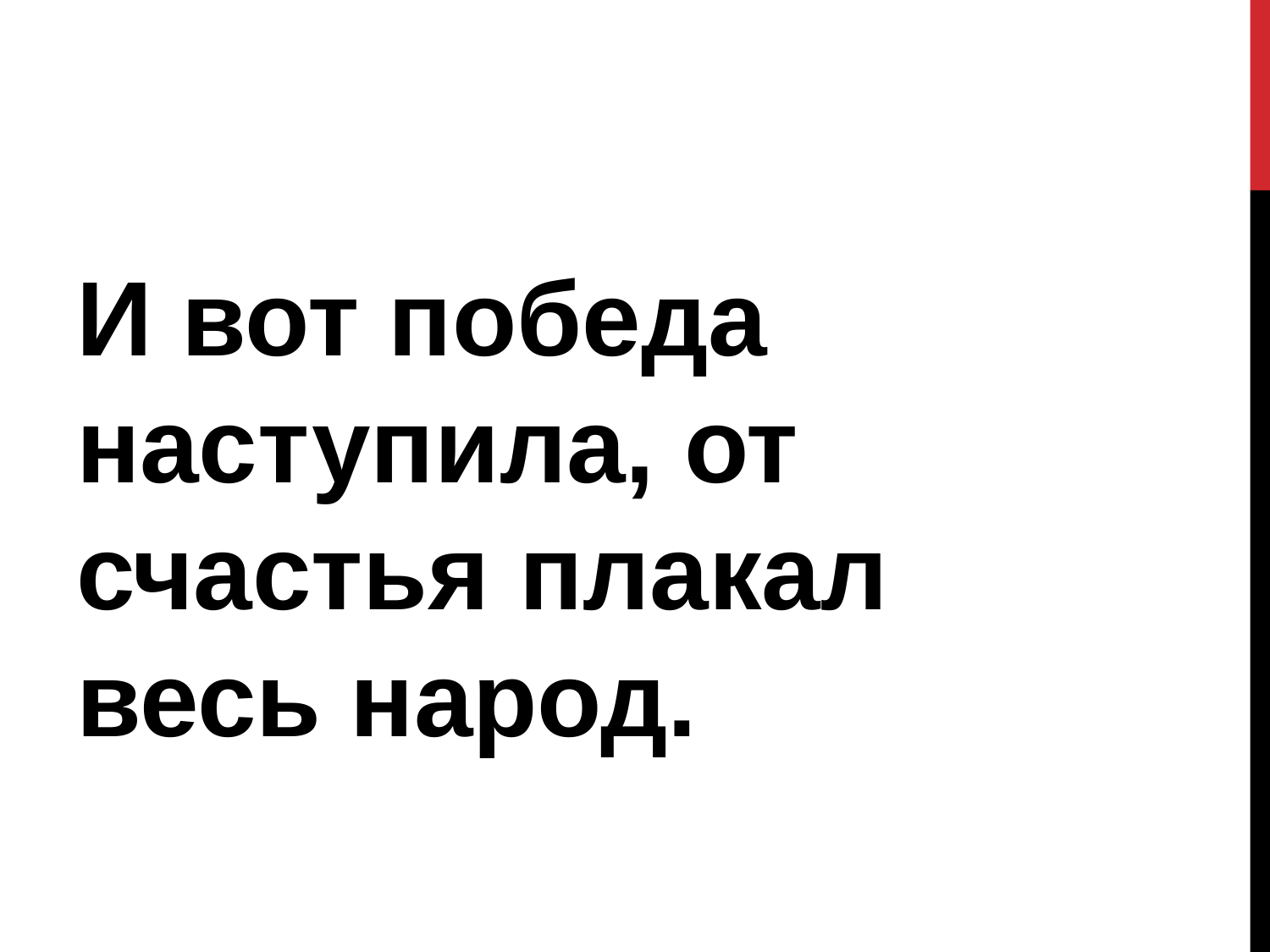

#
И вот победа наступила, от счастья плакал весь народ.